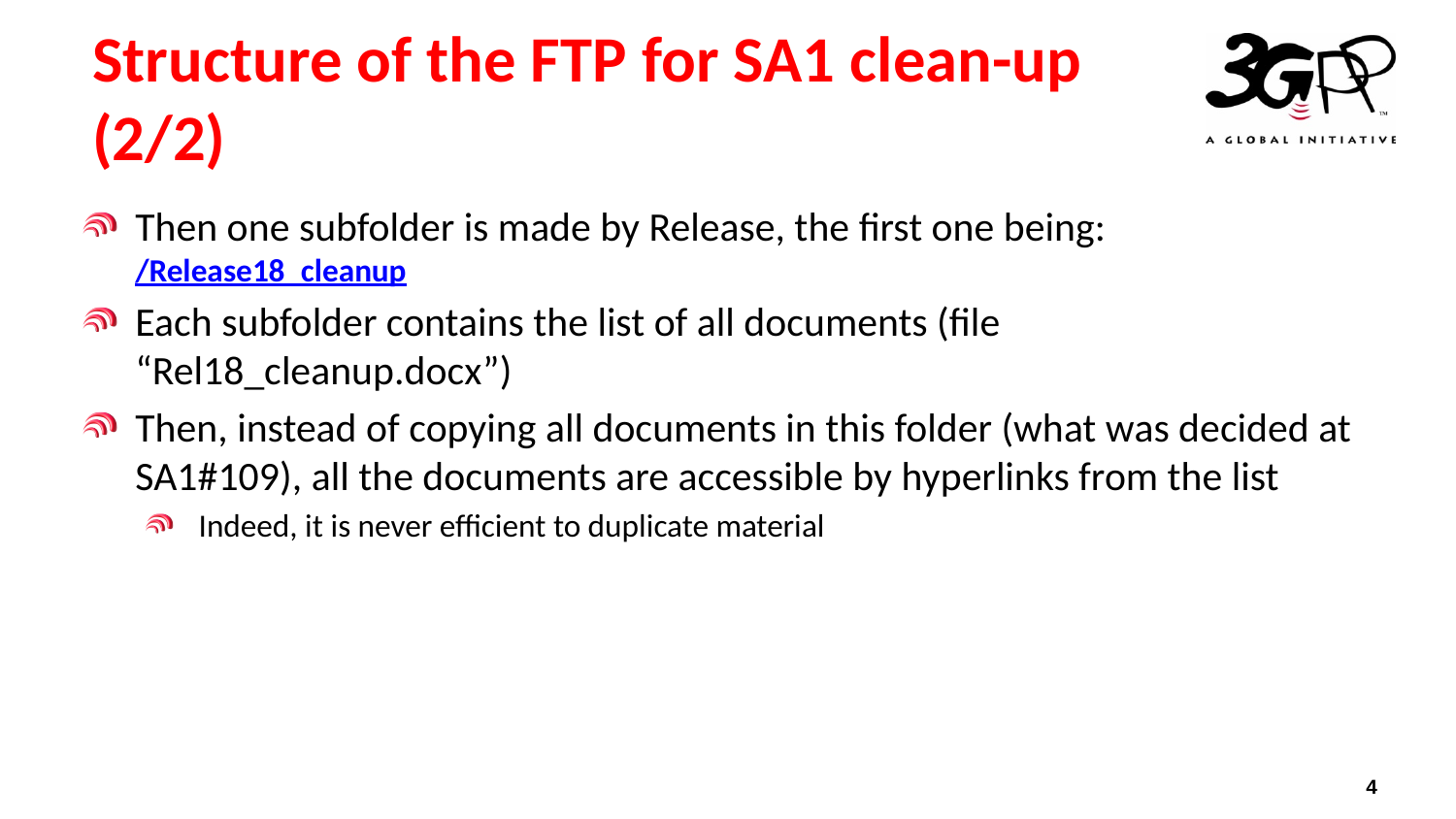

# Structure of the FTP for SA1 clean-up (2/2)
Then one subfolder is made by Release, the first one being: /Release18_cleanup
Each subfolder contains the list of all documents (file “Rel18_cleanup.docx”)
Then, instead of copying all documents in this folder (what was decided at SA1#109), all the documents are accessible by hyperlinks from the list
Indeed, it is never efficient to duplicate material